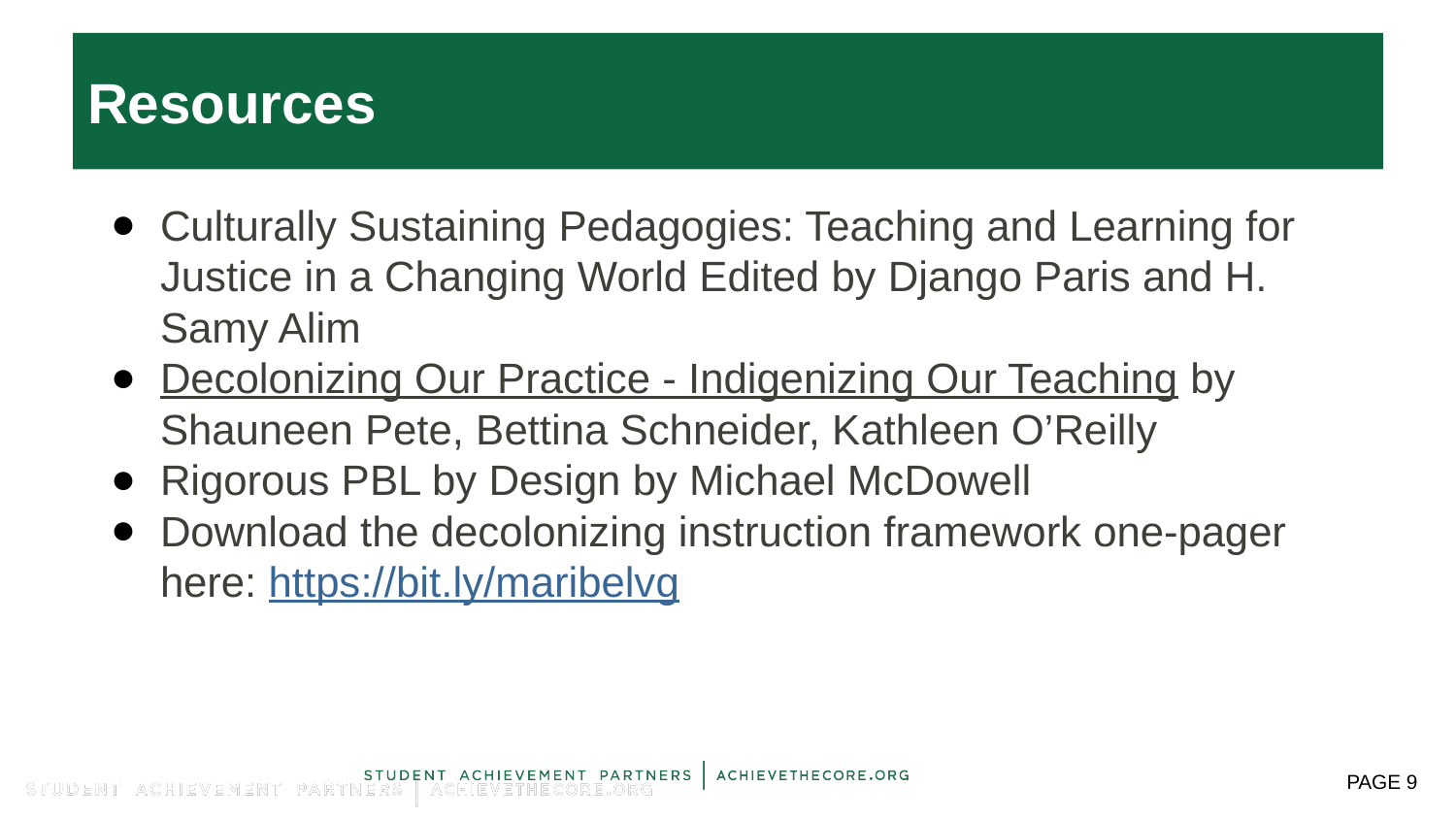

# Resources
Culturally Sustaining Pedagogies: Teaching and Learning for Justice in a Changing World Edited by Django Paris and H. Samy Alim
Decolonizing Our Practice - Indigenizing Our Teaching by Shauneen Pete, Bettina Schneider, Kathleen O’Reilly
Rigorous PBL by Design by Michael McDowell
Download the decolonizing instruction framework one-pager here: https://bit.ly/maribelvg